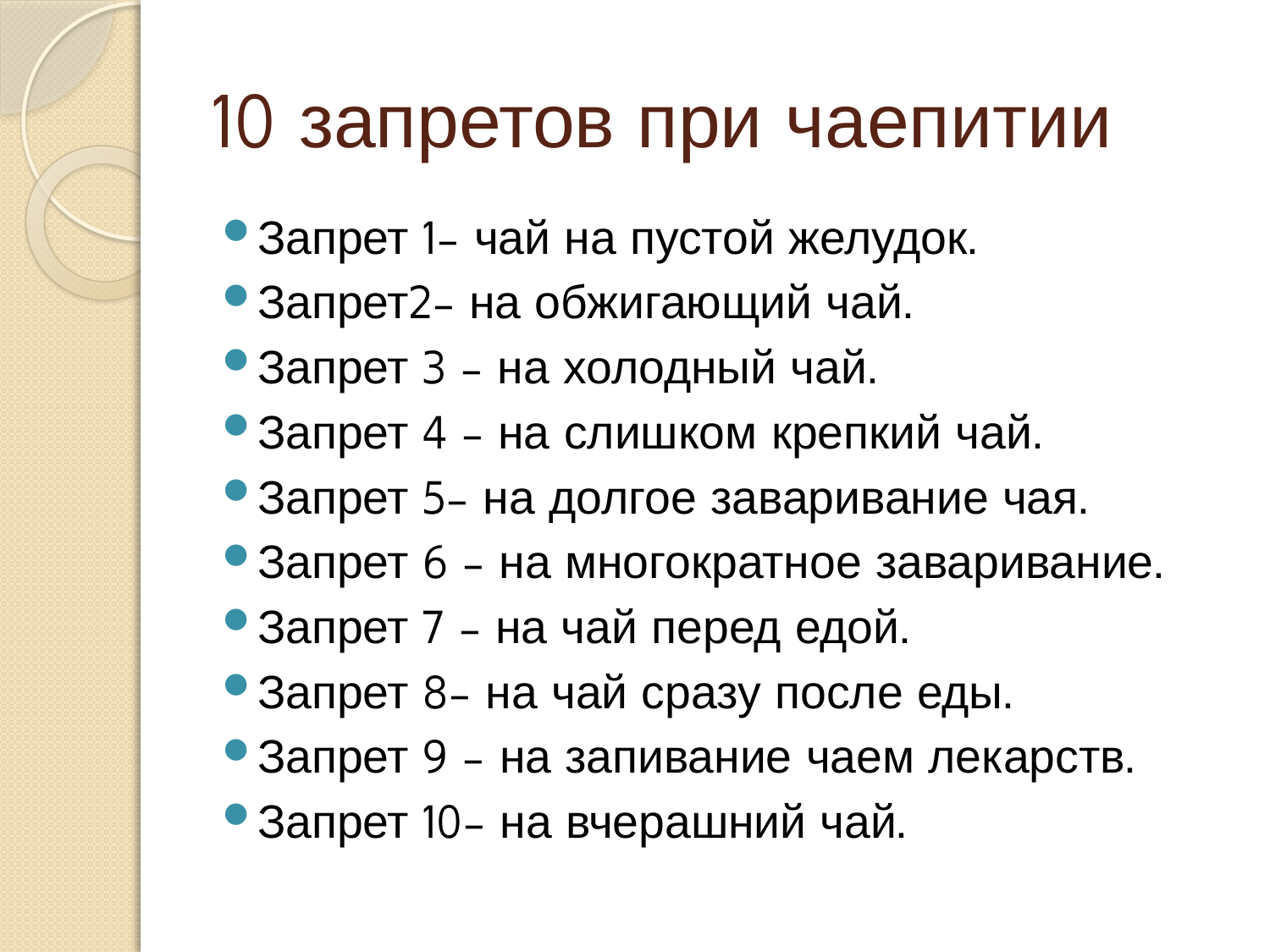

# 10 запретов при чаепитии
Запрет 1– чай на пустой желудок.
Запрет2– на обжигающий чай.
Запрет 3 – на холодный чай.
Запрет 4 – на слишком крепкий чай.
Запрет 5– на долгое заваривание чая.
Запрет 6 – на многократное заваривание.
Запрет 7 – на чай перед едой.
Запрет 8– на чай сразу после еды.
Запрет 9 – на запивание чаем лекарств.
Запрет 10– на вчерашний чай.